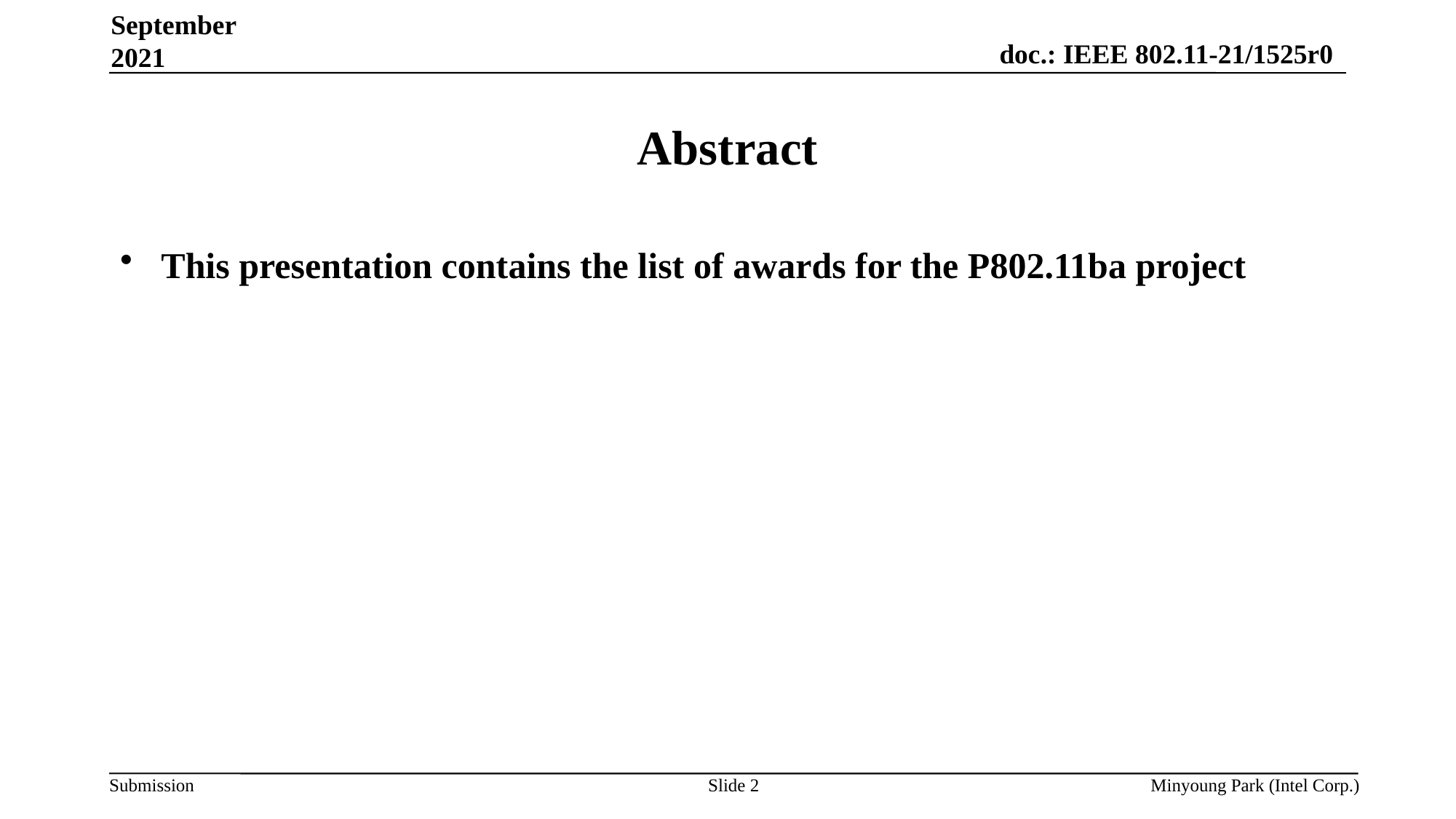

September 2021
# Abstract
This presentation contains the list of awards for the P802.11ba project

Slide 2
Minyoung Park (Intel Corp.)